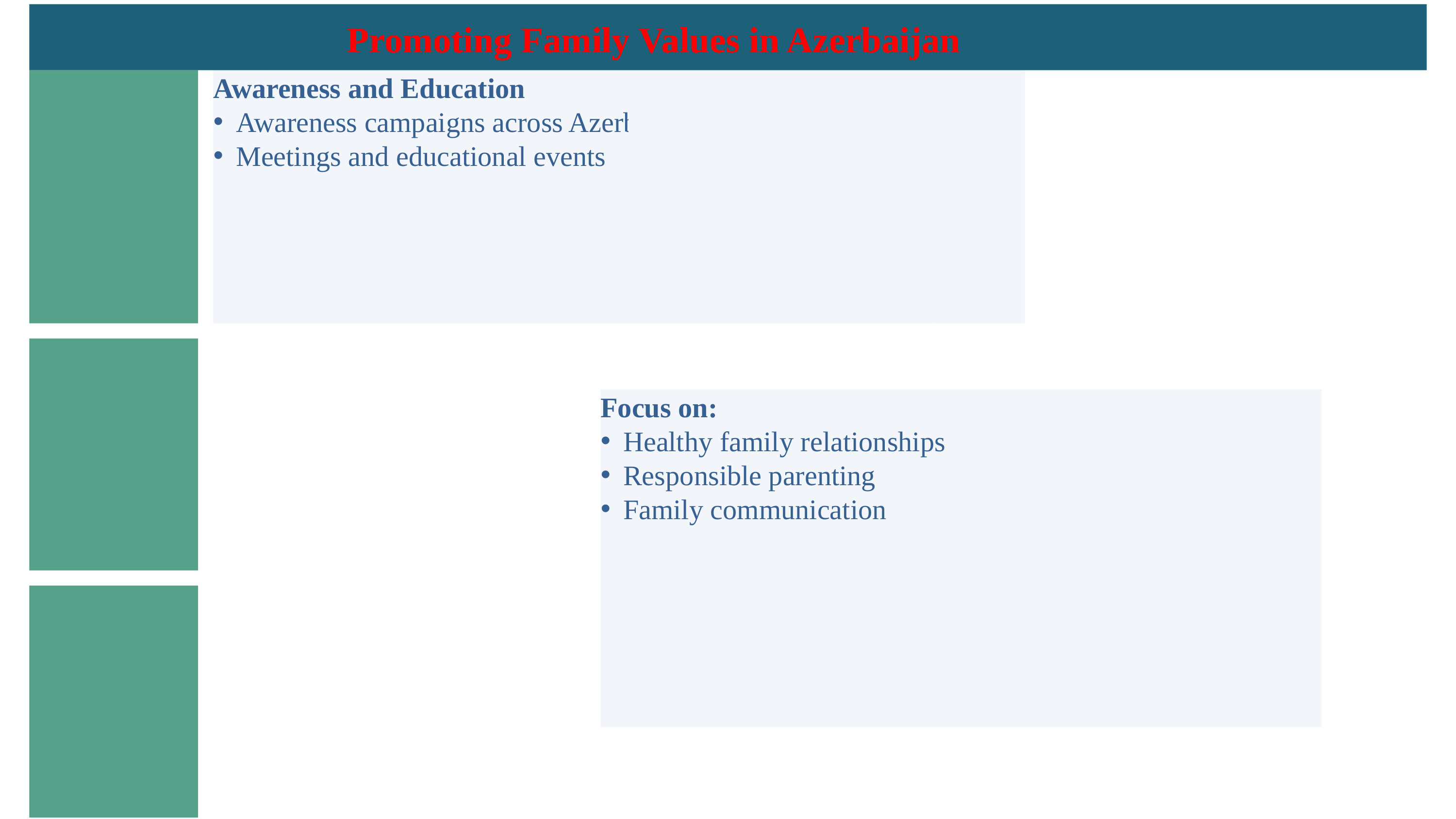

# Promoting Family Values in Azerbaijan

Awareness and Education
Awareness campaigns across Azerbaijan
Meetings and educational events

Focus on:
Healthy family relationships
Responsible parenting
Family communication